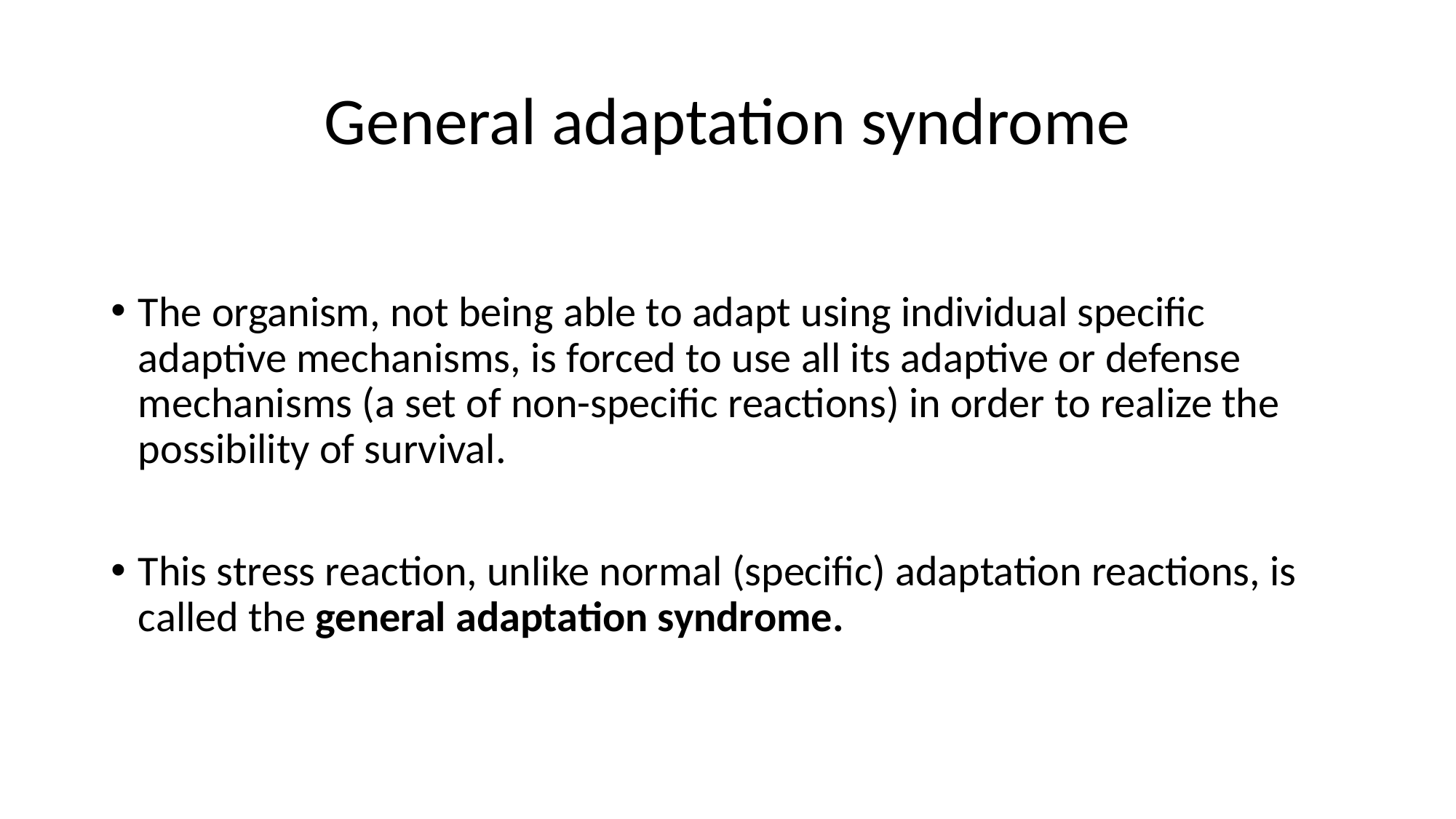

# General adaptation syndrome

The organism, not being able to adapt using individual specific adaptive mechanisms, is forced to use all its adaptive or defense mechanisms (a set of non-specific reactions) in order to realize the possibility of survival.

This stress reaction, unlike normal (specific) adaptation reactions, is called the general adaptation syndrome.